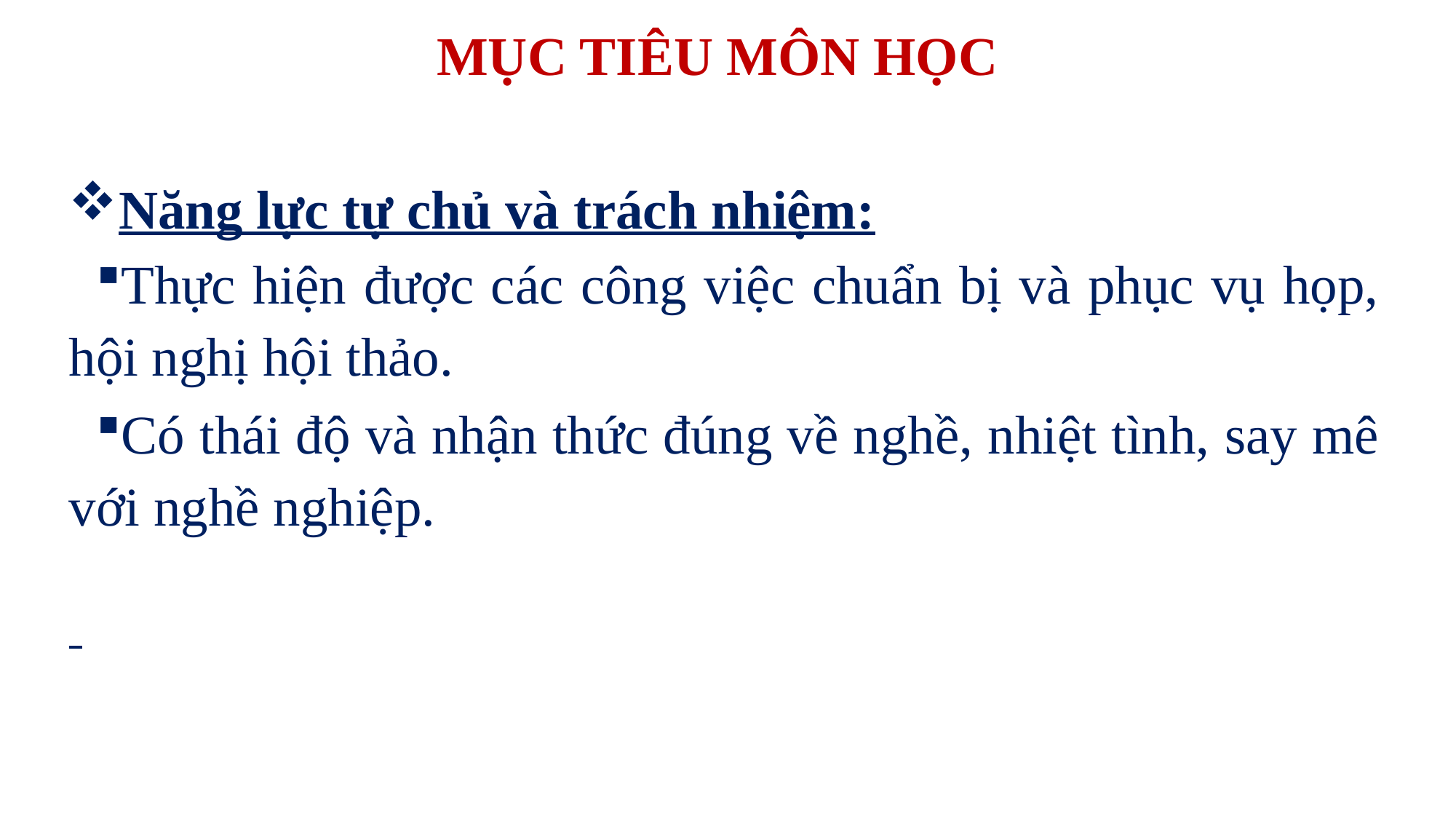

# MỤC TIÊU MÔN HỌC
Năng lực tự chủ và trách nhiệm:
Thực hiện được các công việc chuẩn bị và phục vụ họp, hội nghị hội thảo.
Có thái độ và nhận thức đúng về nghề, nhiệt tình, say mê với nghề nghiệp.